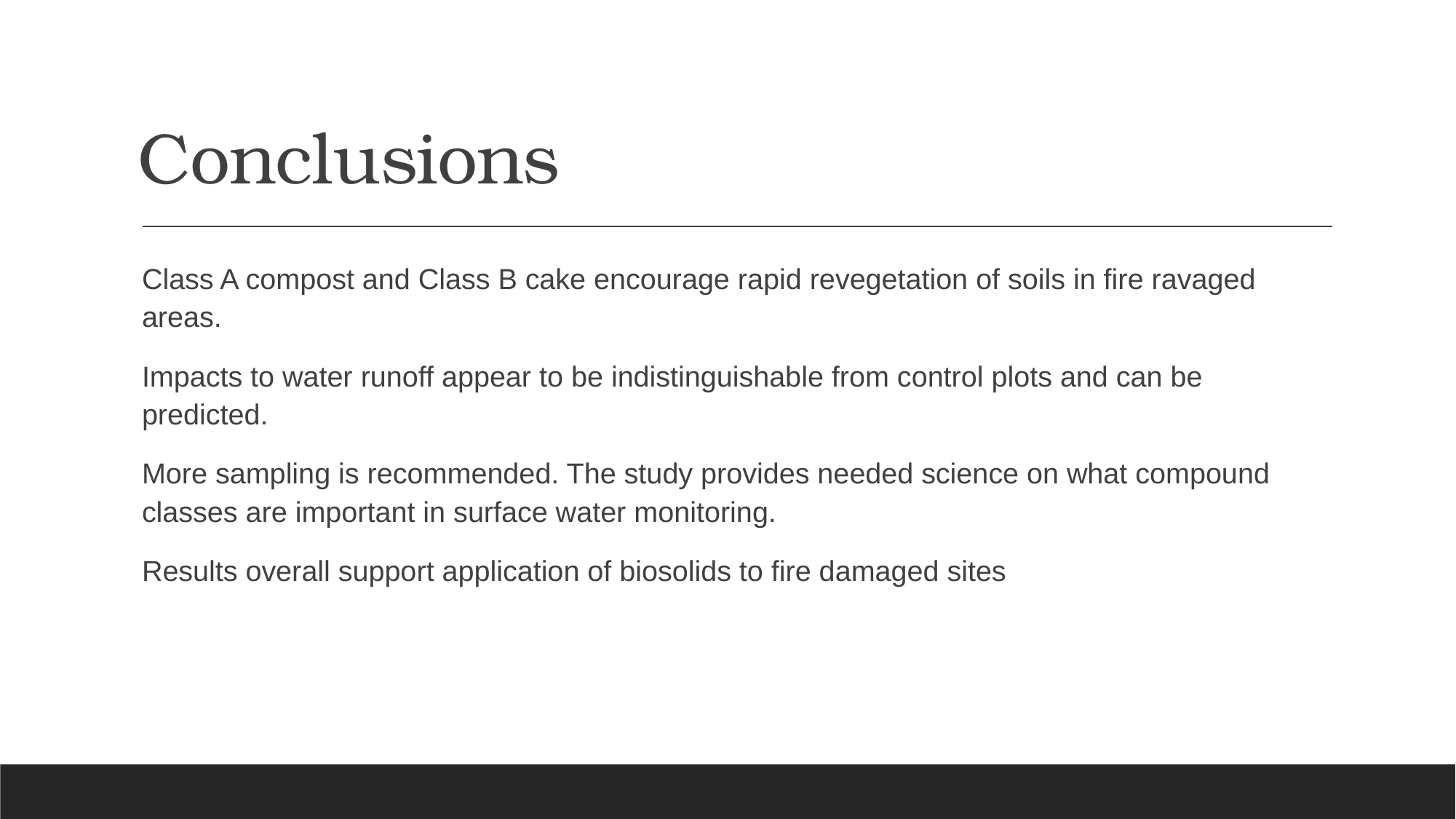

# Conclusions
Class A compost and Class B cake encourage rapid revegetation of soils in fire ravaged areas.
Impacts to water runoff appear to be indistinguishable from control plots and can be predicted.
More sampling is recommended. The study provides needed science on what compound classes are important in surface water monitoring.
Results overall support application of biosolids to fire damaged sites